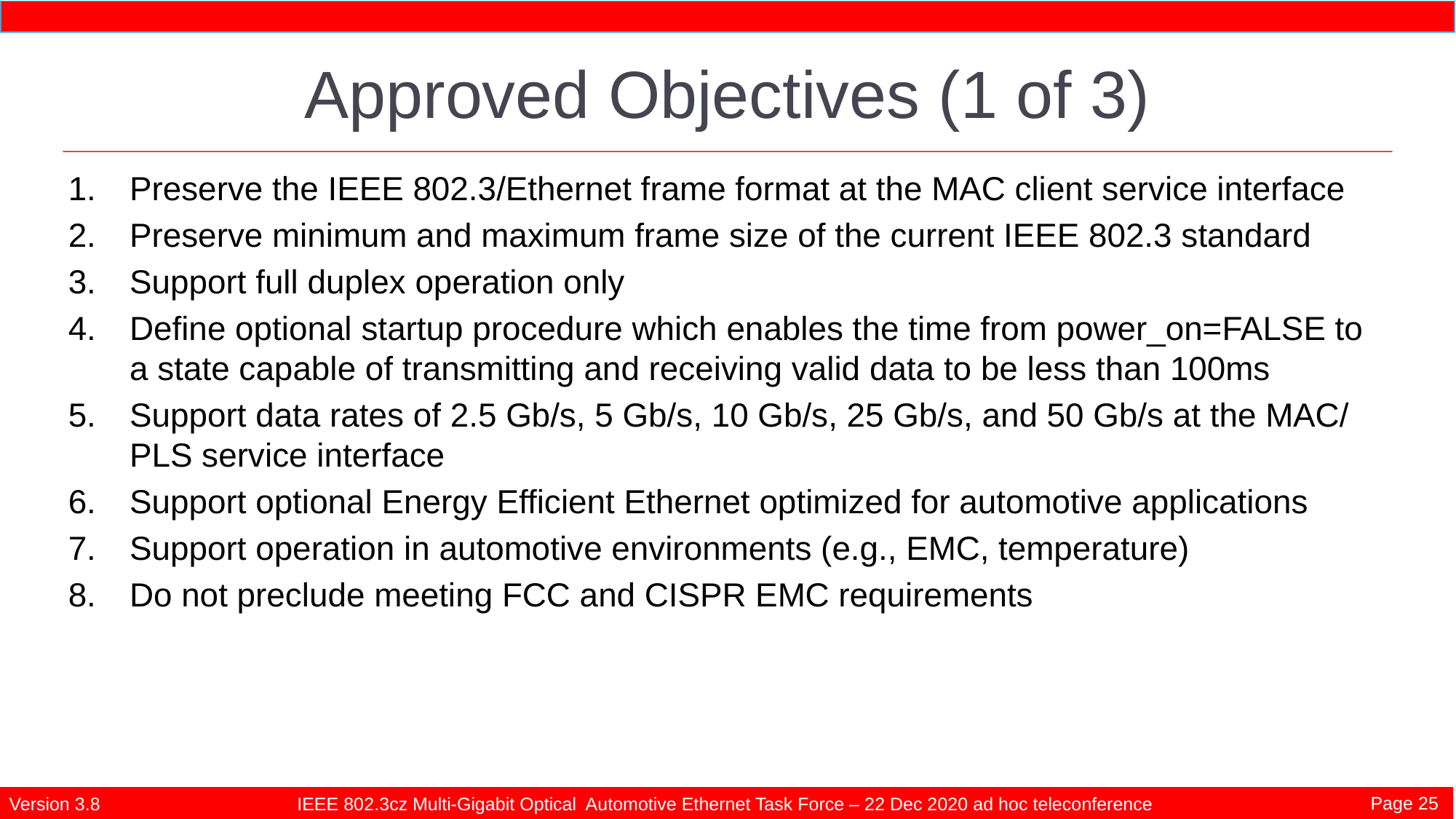

# Approved Objectives (1 of 3)
Preserve the IEEE 802.3/Ethernet frame format at the MAC client service interface
Preserve minimum and maximum frame size of the current IEEE 802.3 standard
Support full duplex operation only
Define optional startup procedure which enables the time from power_on=FALSE to a state capable of transmitting and receiving valid data to be less than 100ms
Support data rates of 2.5 Gb/s, 5 Gb/s, 10 Gb/s, 25 Gb/s, and 50 Gb/s at the MAC/ PLS service interface
Support optional Energy Efficient Ethernet optimized for automotive applications
Support operation in automotive environments (e.g., EMC, temperature)
Do not preclude meeting FCC and CISPR EMC requirements